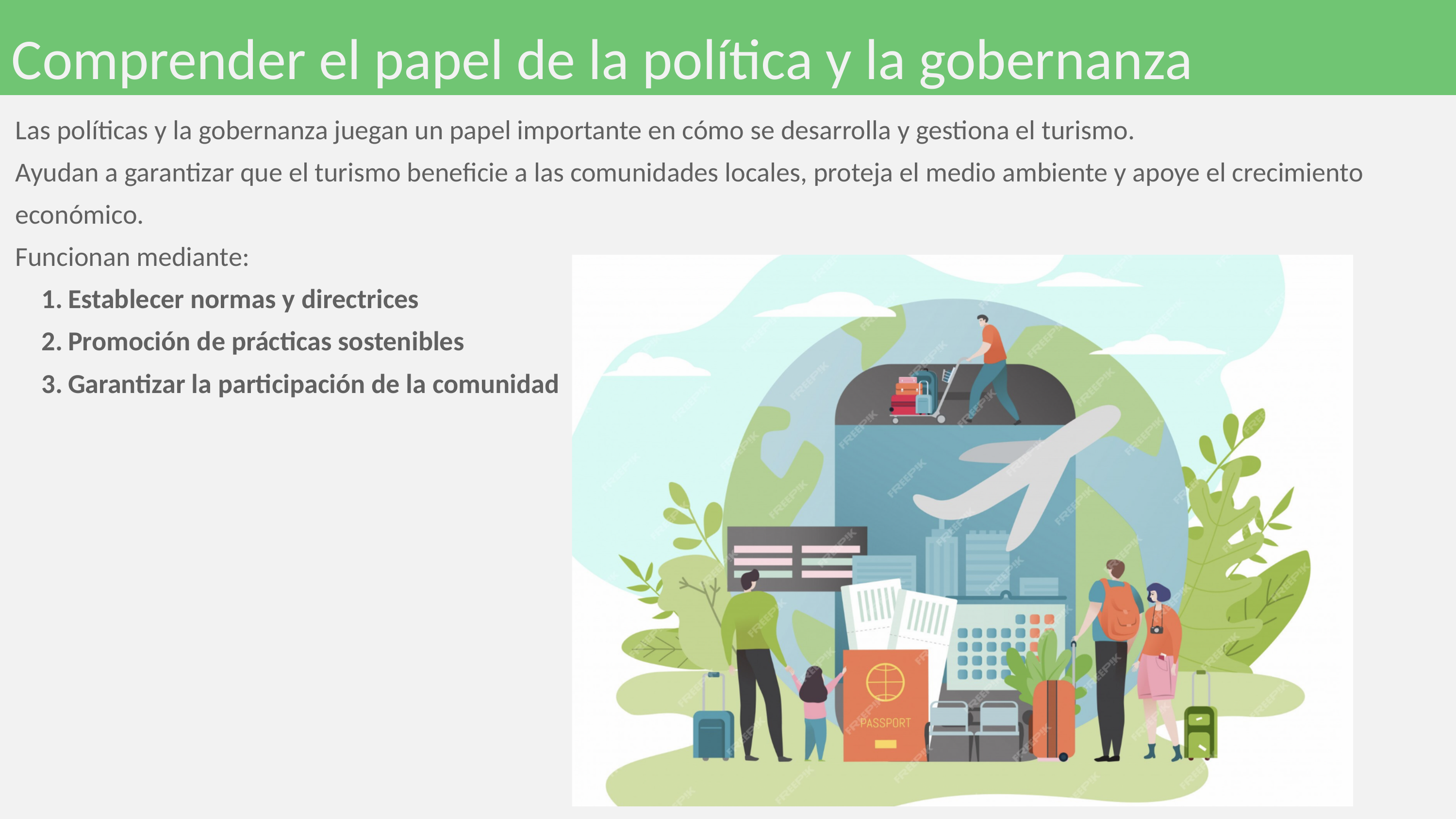

Comprender el papel de la política y la gobernanza
Las políticas y la gobernanza juegan un papel importante en cómo se desarrolla y gestiona el turismo.
Ayudan a garantizar que el turismo beneficie a las comunidades locales, proteja el medio ambiente y apoye el crecimiento económico.
Funcionan mediante:
Establecer normas y directrices
Promoción de prácticas sostenibles
Garantizar la participación de la comunidad